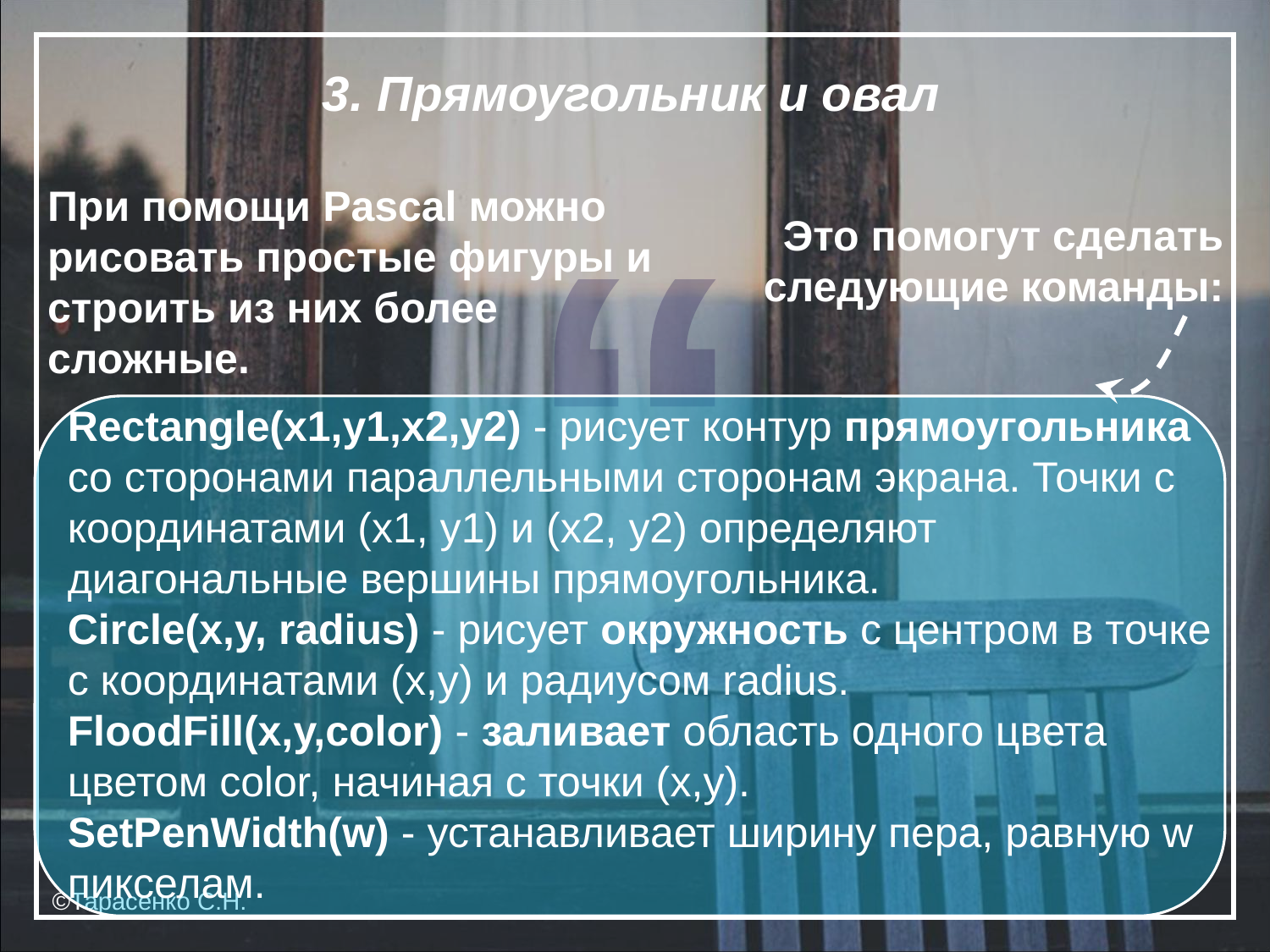

3. Прямоугольник и овал
При помощи Pascal можно рисовать простые фигуры и строить из них более сложные.
Это помогут сделать следующие команды:

Rectangle(x1,y1,x2,y2) - рисует контур прямоугольника со сторонами параллельными сторонам экрана. Точки с координатами (x1, y1) и (x2, y2) определяют диагональные вершины прямоугольника.
Circle(x,y, radius) - рисует окружность с центром в точке с координатами (x,y) и радиусом radius.
FloodFill(x,y,color) - заливает область одного цвета цветом color, начиная с точки (x,y).
SetPenWidth(w) - устанавливает ширину пера, равную w пикселам.